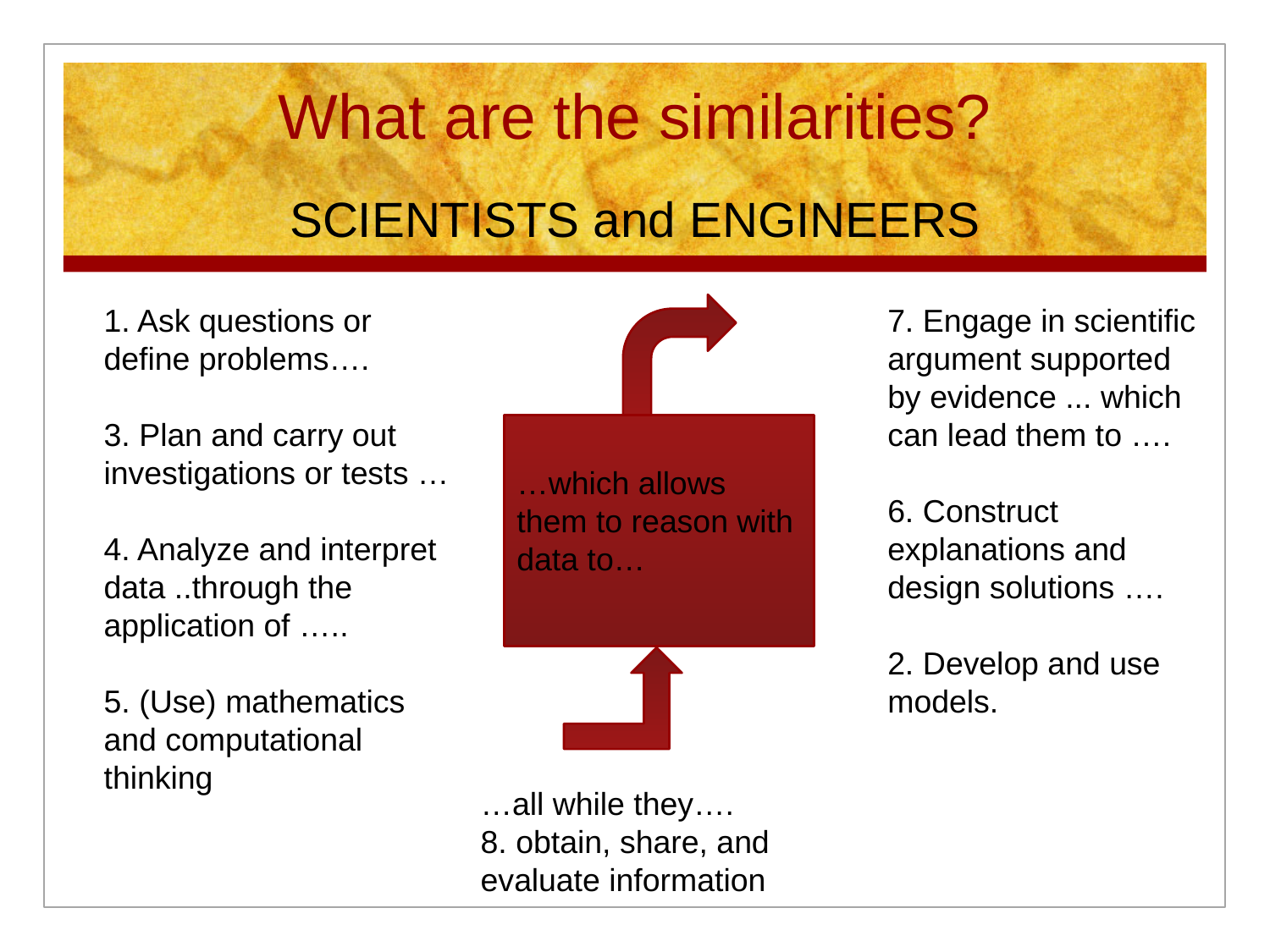

# What are the similarities? SCIENTISTS and ENGINEERS
1. Ask questions or define problems….

3. Plan and carry out investigations or tests …

4. Analyze and interpret data ..through the application of …..

5. (Use) mathematics and computational thinking

7. Engage in scientific argument supported by evidence ... which
can lead them to ….

6. Construct explanations and design solutions ….

2. Develop and use models.

…which allows them to reason with data to…

…all while they….
8. obtain, share, and evaluate information